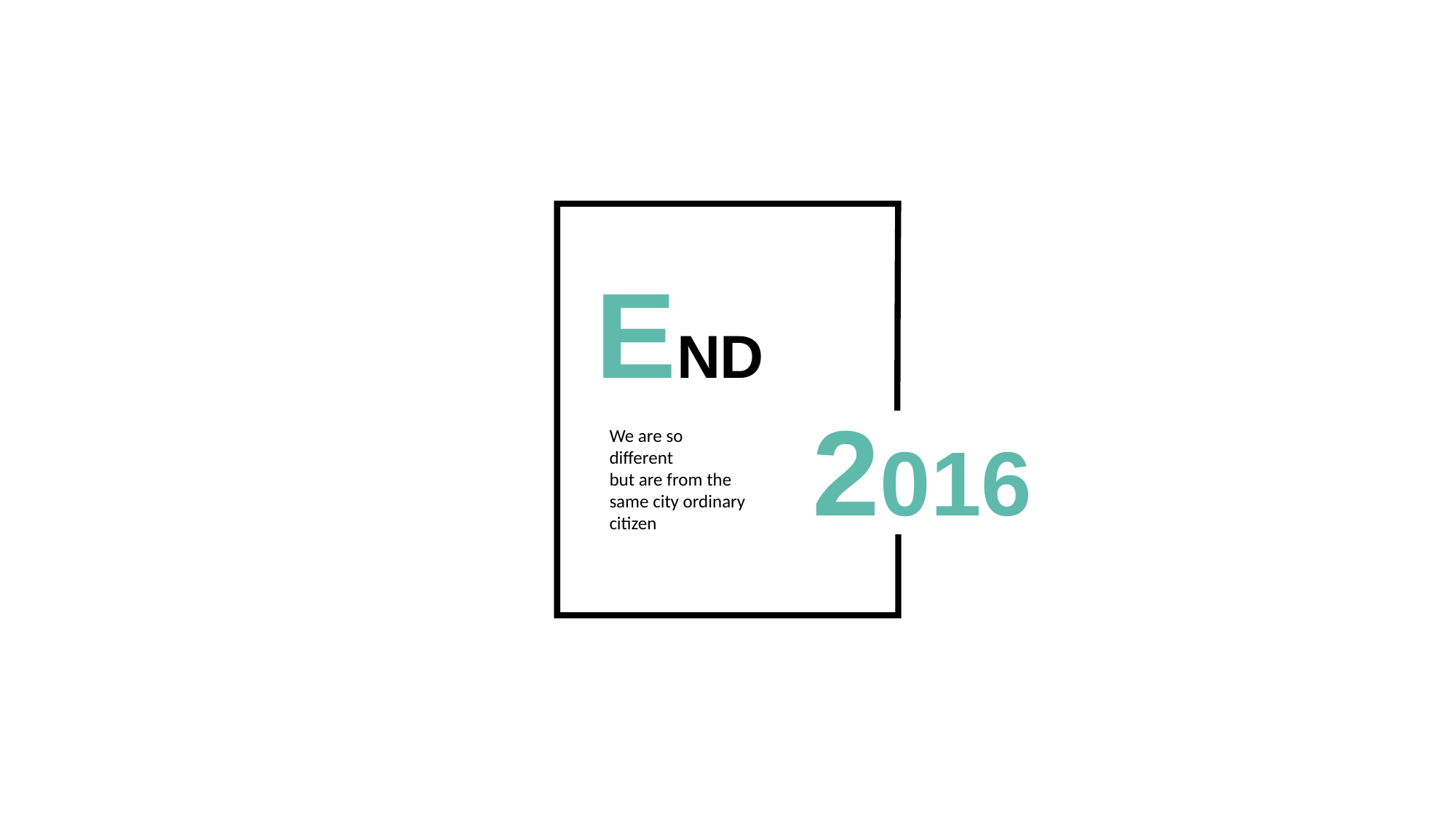

END
2016
We are so different
but are from the same city ordinary citizen